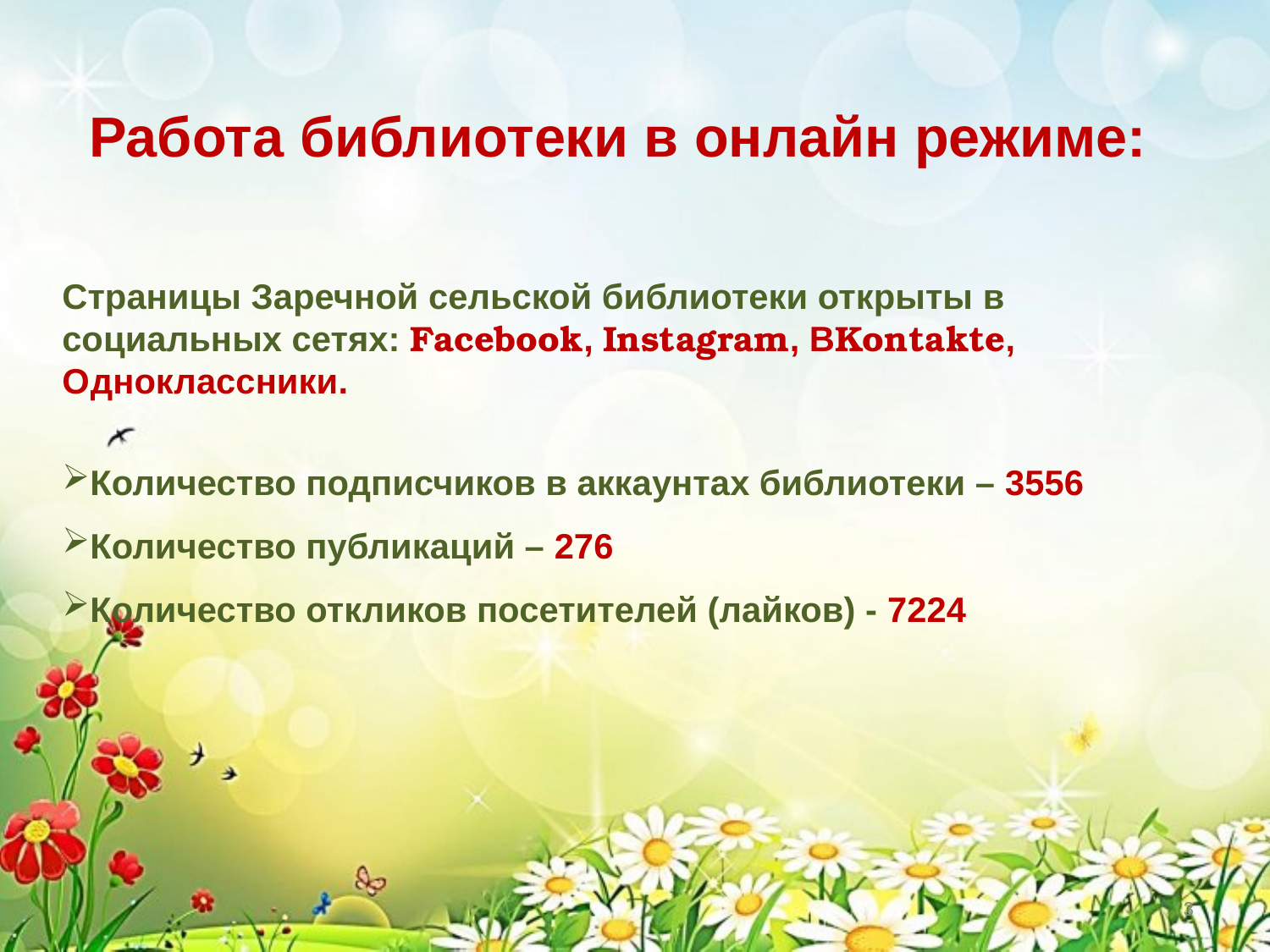

# Работа библиотеки в онлайн режиме:
Страницы Заречной сельской библиотеки открыты в социальных сетях: Facebook, Instagram, ВKontakte, Oдноклассники.

Количество подписчиков в аккаунтах библиотеки – 3556
Количество публикаций – 276
Количество откликов посетителей (лайков) - 7224
3